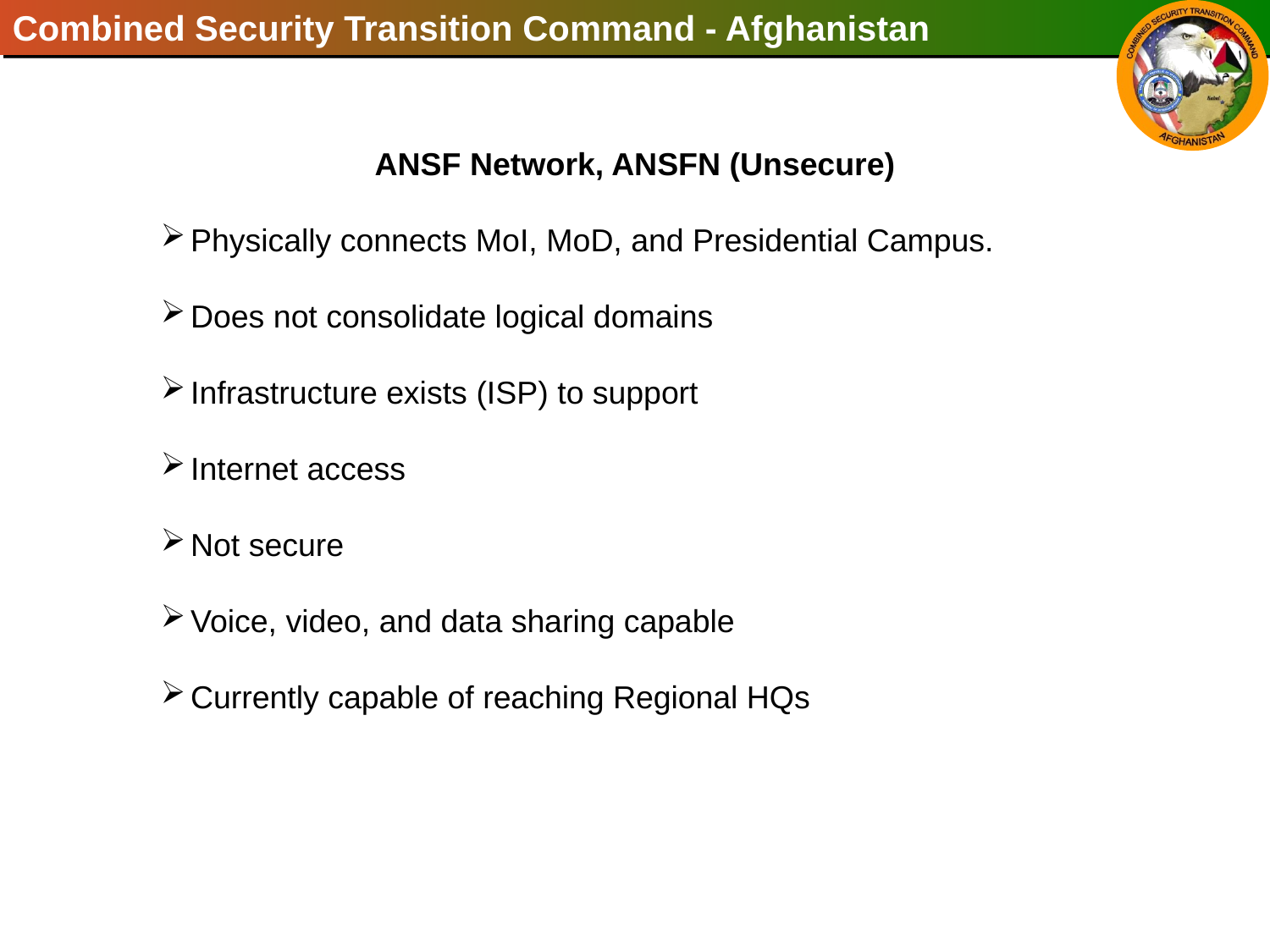

ANSF Network, ANSFN (Unsecure)

Physically connects MoI, MoD, and Presidential Campus.

Does not consolidate logical domains

Infrastructure exists (ISP) to support

Internet access

Not secure

Voice, video, and data sharing capable

Currently capable of reaching Regional HQs